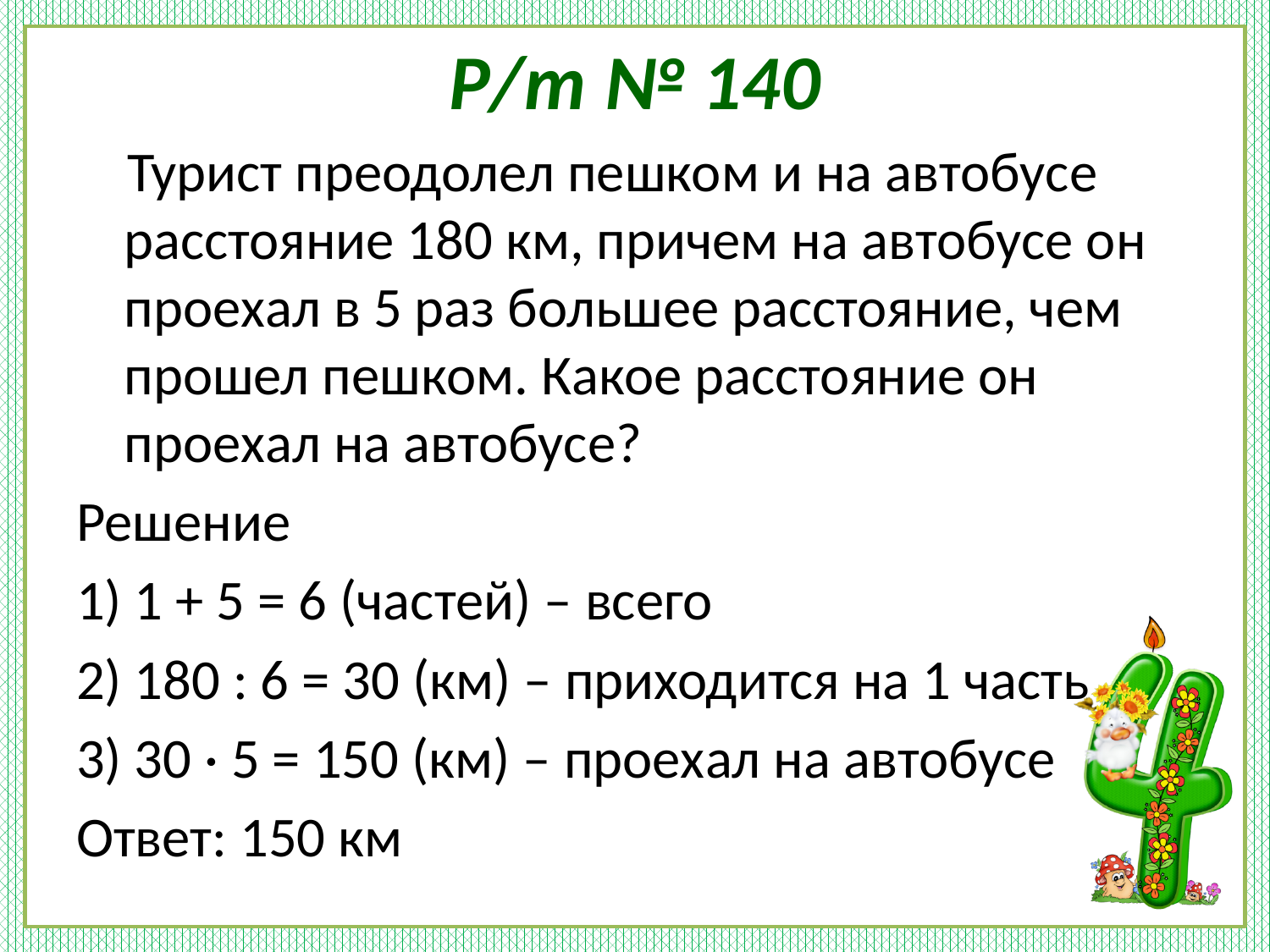

# Р/т № 140
    Турист преодолел пешком и на автобусе расстояние 180 км, причем на автобусе он проехал в 5 раз большее расстояние, чем прошел пешком. Какое расстояние он проехал на автобусе?
Решение
1) 1 + 5 = 6 (частей) – всего
2) 180 : 6 = 30 (км) – приходится на 1 часть
3) 30 · 5 = 150 (км) – проехал на автобусе
Ответ: 150 км